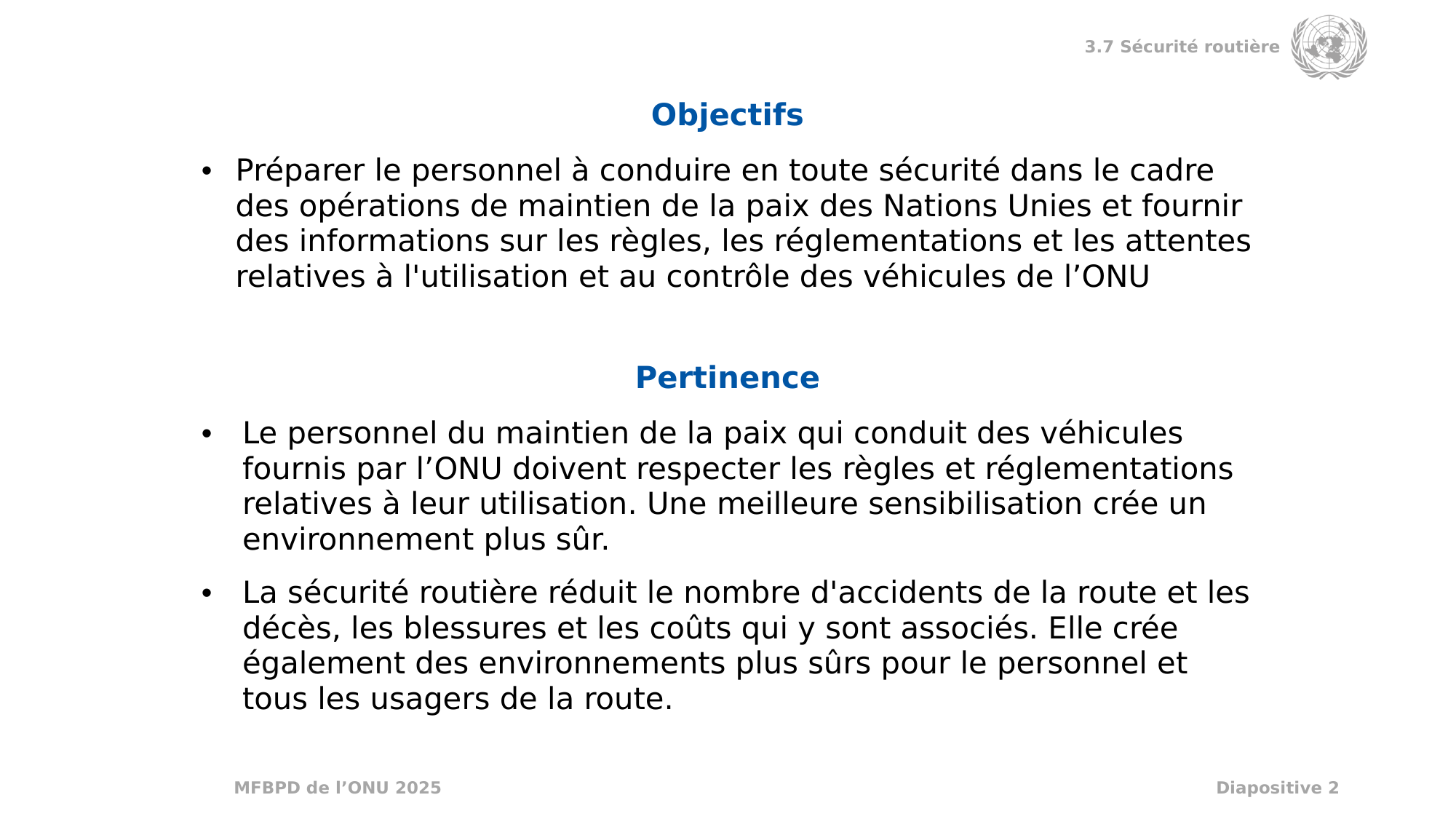

| Objectifs |
| --- |
| Préparer le personnel à conduire en toute sécurité dans le cadre des opérations de maintien de la paix des Nations Unies et fournir des informations sur les règles, les réglementations et les attentes relatives à l'utilisation et au contrôle des véhicules de l’ONU |
|  |
| Pertinence |
| Le personnel du maintien de la paix qui conduit des véhicules fournis par l’ONU doivent respecter les règles et réglementations relatives à leur utilisation. Une meilleure sensibilisation crée un environnement plus sûr. La sécurité routière réduit le nombre d'accidents de la route et les décès, les blessures et les coûts qui y sont associés. Elle crée également des environnements plus sûrs pour le personnel et tous les usagers de la route. |